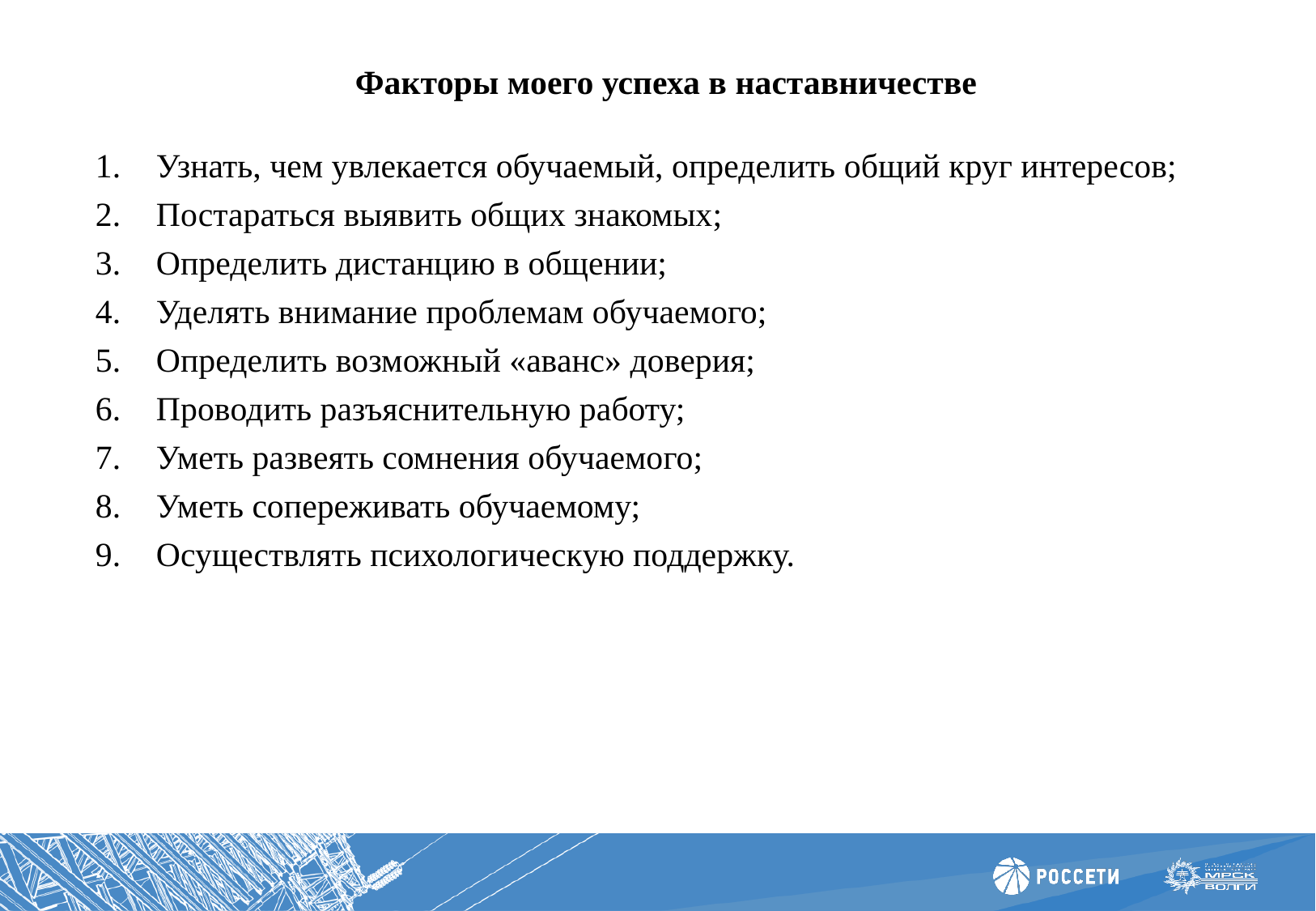

# Факторы моего успеха в наставничестве
Узнать, чем увлекается обучаемый, определить общий круг интересов;
Постараться выявить общих знакомых;
Определить дистанцию в общении;
Уделять внимание проблемам обучаемого;
Определить возможный «аванс» доверия;
Проводить разъяснительную работу;
Уметь развеять сомнения обучаемого;
Уметь сопереживать обучаемому;
Осуществлять психологическую поддержку.